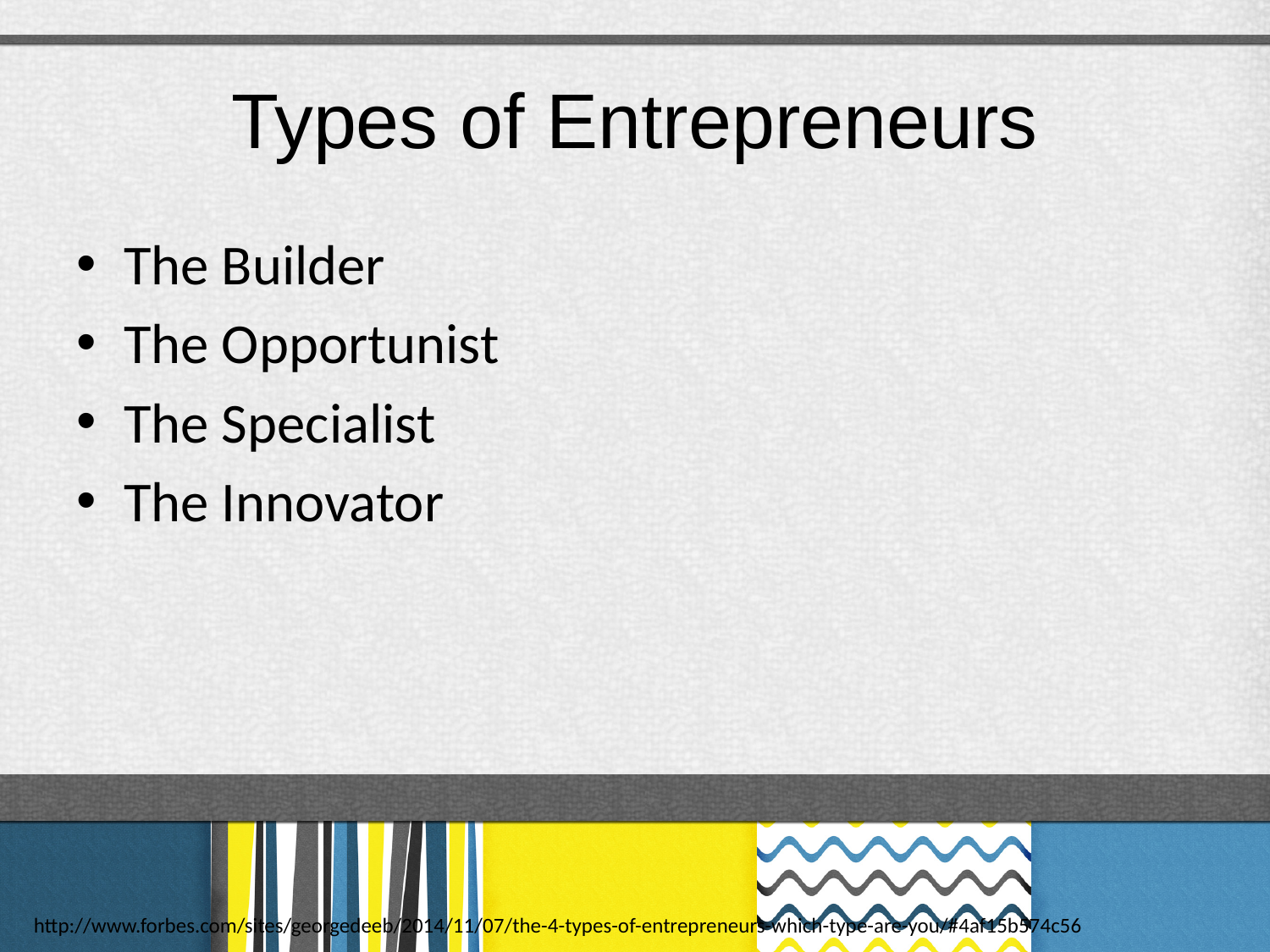

# Types of Entrepreneurs
The Builder
The Opportunist
The Specialist
The Innovator

http://www.forbes.com/sites/georgedeeb/2014/11/07/the-4-types-of-entrepreneurs-which-type-are-you/#4af15b574c56